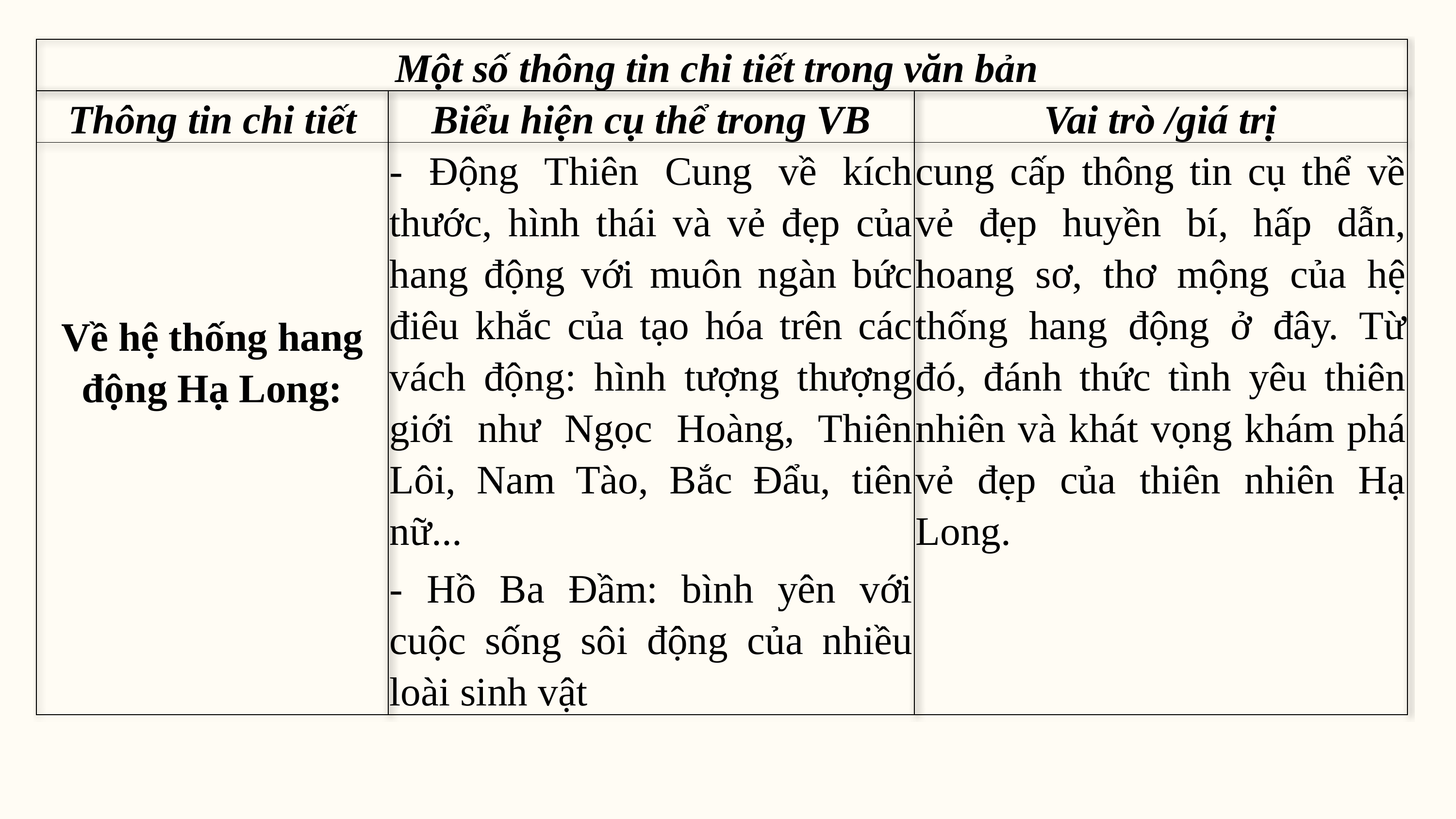

| Một số thông tin chi tiết trong văn bản |  |  |
| --- | --- | --- |
| Thông tin chi tiết | Biểu hiện cụ thể trong VB | Vai trò /giá trị |
| Về hệ thống hang động Hạ Long: | - Động Thiên Cung về kích thước, hình thái và vẻ đẹp của hang động với muôn ngàn bức điêu khắc của tạo hóa trên các vách động: hình tượng thượng giới như Ngọc Hoàng, Thiên Lôi, Nam Tào, Bắc Đẩu, tiên nữ... - Hồ Ba Đầm: bình yên với cuộc sống sôi động của nhiều loài sinh vật | cung cấp thông tin cụ thể về vẻ đẹp huyền bí, hấp dẫn, hoang sơ, thơ mộng của hệ thống hang động ở đây. Từ đó, đánh thức tình yêu thiên nhiên và khát vọng khám phá vẻ đẹp của thiên nhiên Hạ Long. |